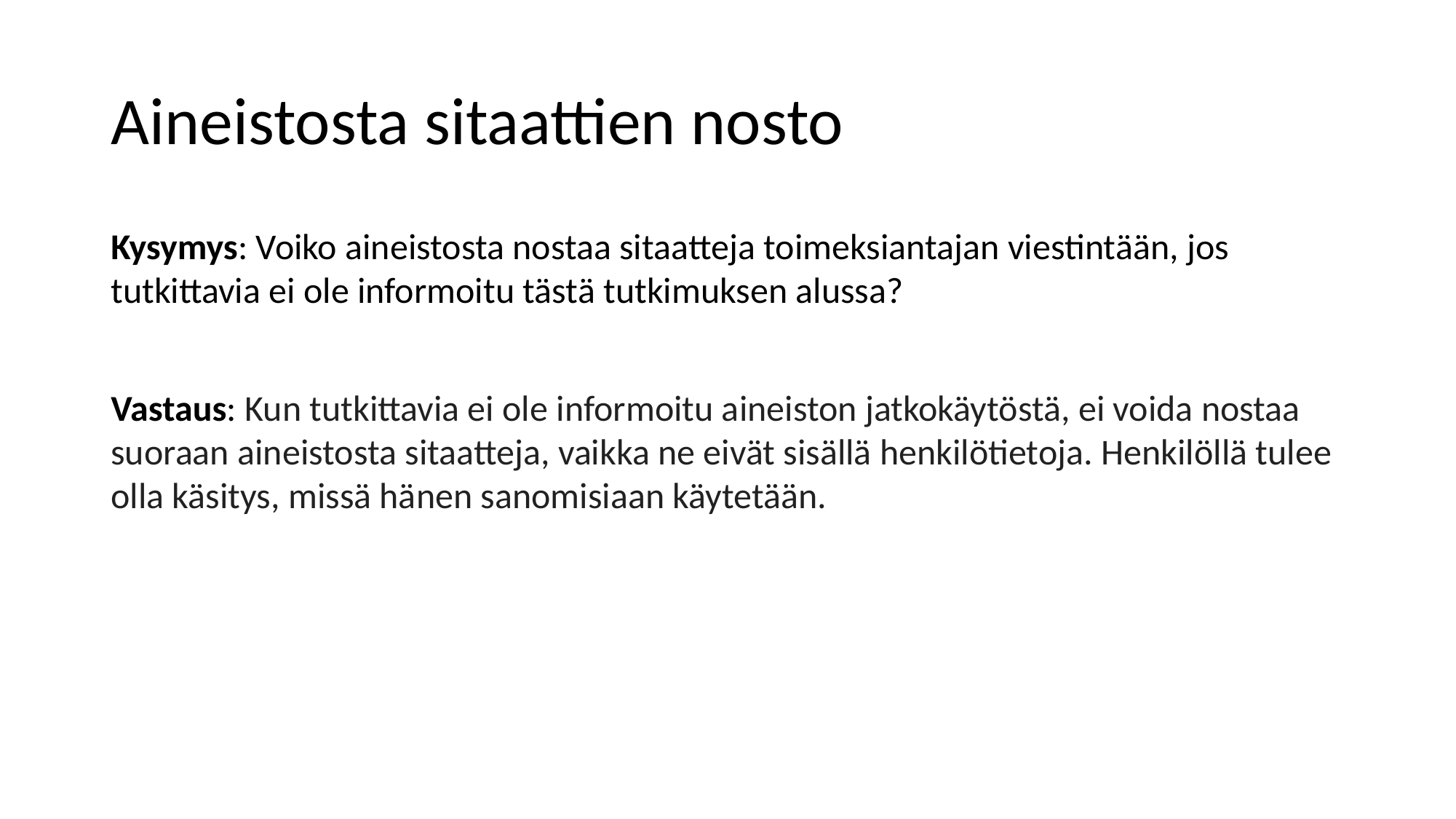

# Aineistosta sitaattien nosto
Kysymys: Voiko aineistosta nostaa sitaatteja toimeksiantajan viestintään, jos tutkittavia ei ole informoitu tästä tutkimuksen alussa?

Vastaus: Kun tutkittavia ei ole informoitu aineiston jatkokäytöstä, ei voida nostaa suoraan aineistosta sitaatteja, vaikka ne eivät sisällä henkilötietoja. Henkilöllä tulee olla käsitys, missä hänen sanomisiaan käytetään.